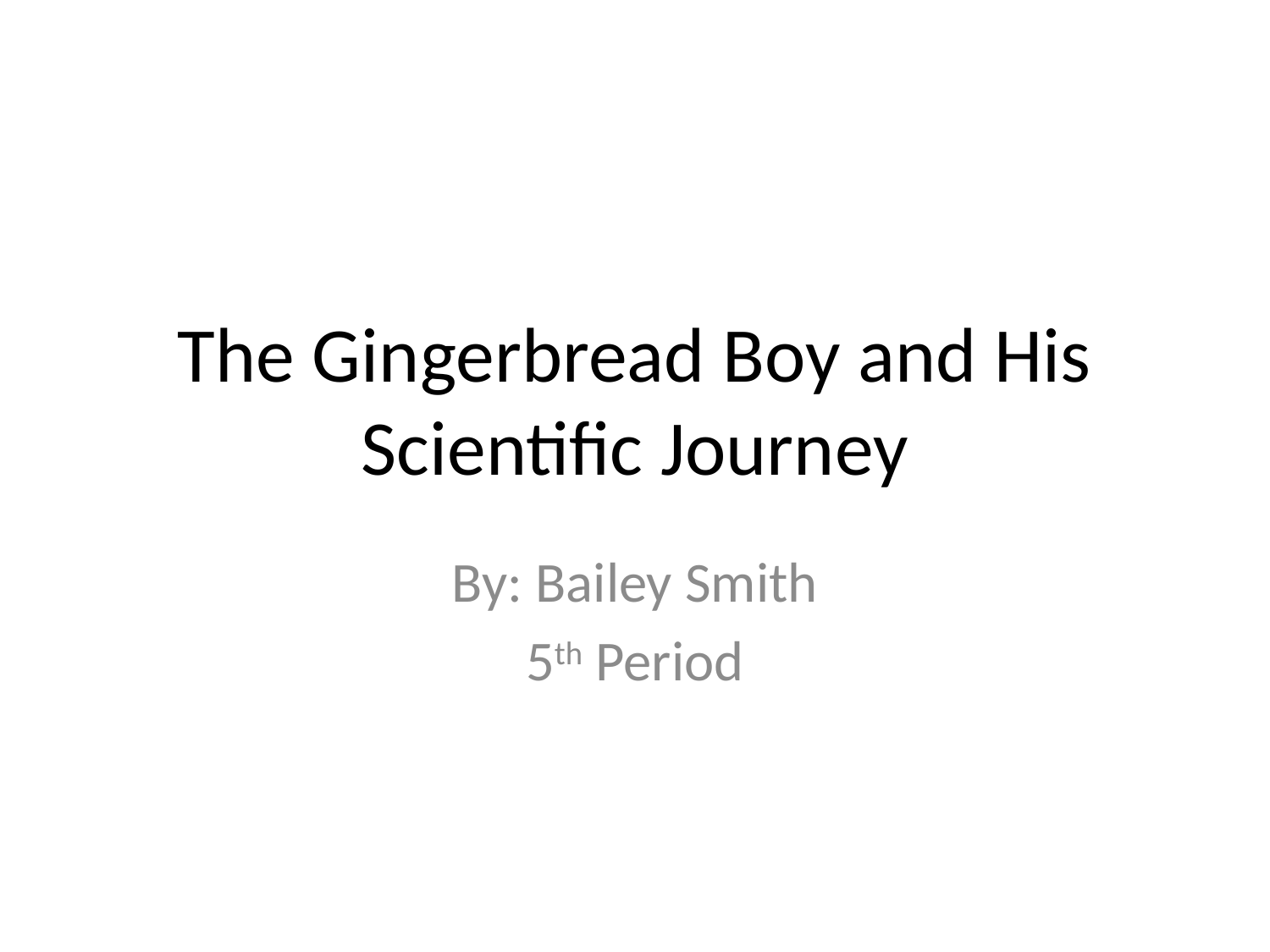

# The Gingerbread Boy and His Scientific Journey
By: Bailey Smith
5th Period